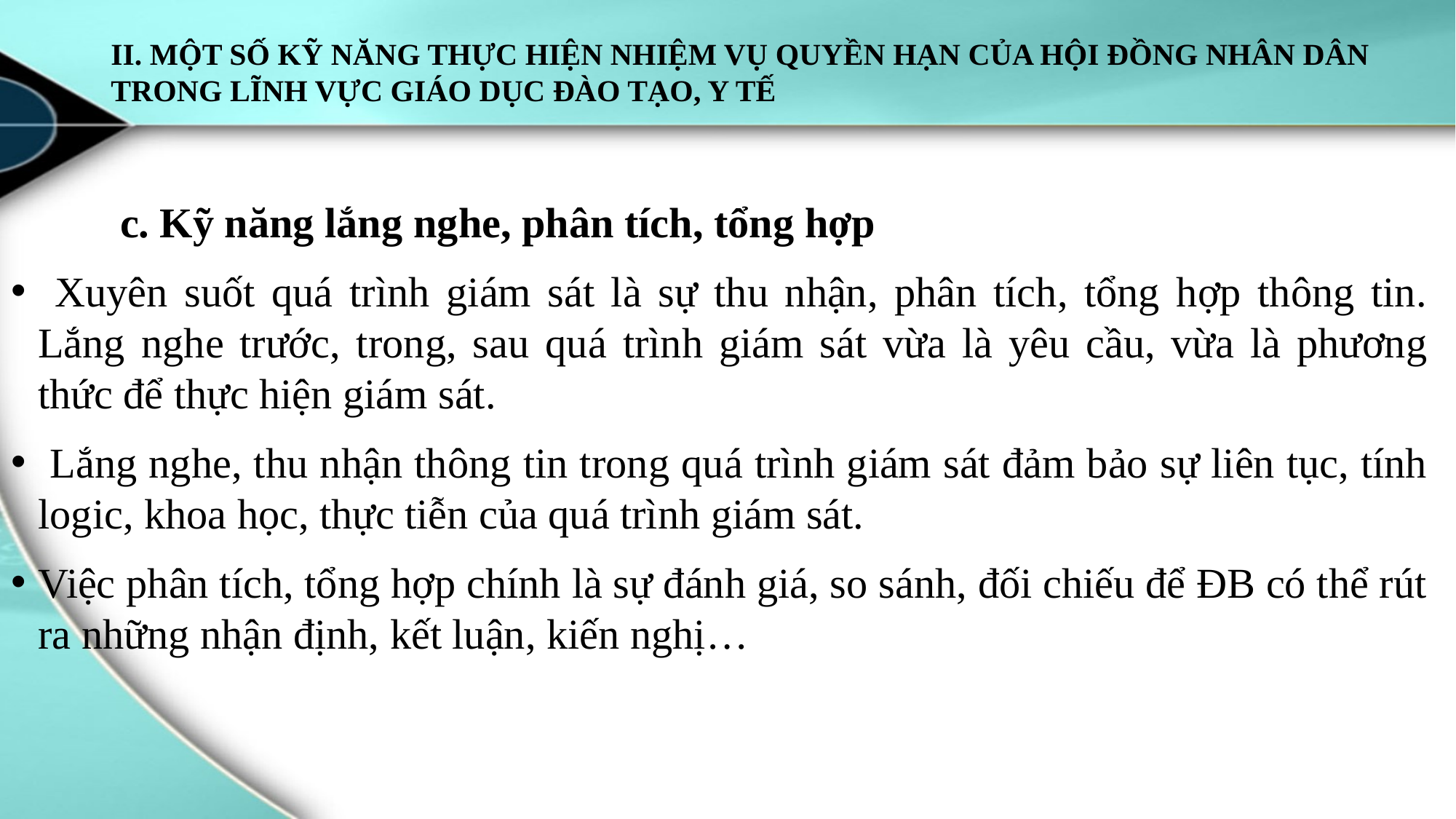

# II. MỘT SỐ KỸ NĂNG THỰC HIỆN NHIỆM VỤ QUYỀN HẠN CỦA HỘI ĐỒNG NHÂN DÂN TRONG LĨNH VỰC GIÁO DỤC ĐÀO TẠO, Y TẾ
	c. Kỹ năng lắng nghe, phân tích, tổng hợp
 Xuyên suốt quá trình giám sát là sự thu nhận, phân tích, tổng hợp thông tin. Lắng nghe trước, trong, sau quá trình giám sát vừa là yêu cầu, vừa là phương thức để thực hiện giám sát.
 Lắng nghe, thu nhận thông tin trong quá trình giám sát đảm bảo sự liên tục, tính logic, khoa học, thực tiễn của quá trình giám sát.
Việc phân tích, tổng hợp chính là sự đánh giá, so sánh, đối chiếu để ĐB có thể rút ra những nhận định, kết luận, kiến nghị…